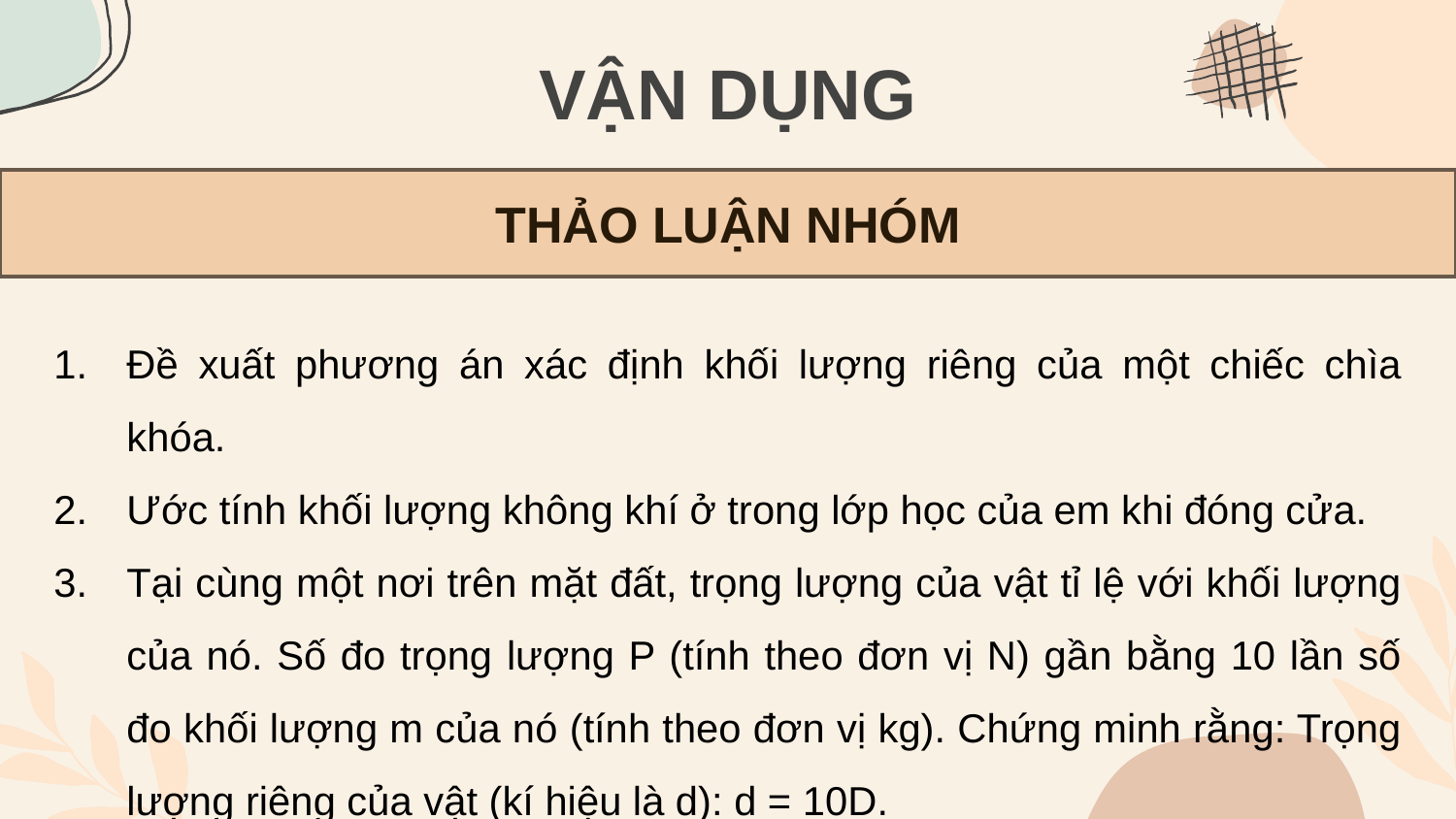

# VẬN DỤNG
THẢO LUẬN NHÓM
Đề xuất phương án xác định khối lượng riêng của một chiếc chìa khóa.
Ước tính khối lượng không khí ở trong lớp học của em khi đóng cửa.
Tại cùng một nơi trên mặt đất, trọng lượng của vật tỉ lệ với khối lượng của nó. Số đo trọng lượng P (tính theo đơn vị N) gần bằng 10 lần số đo khối lượng m của nó (tính theo đơn vị kg). Chứng minh rằng: Trọng lượng riêng của vật (kí hiệu là d): d = 10D.